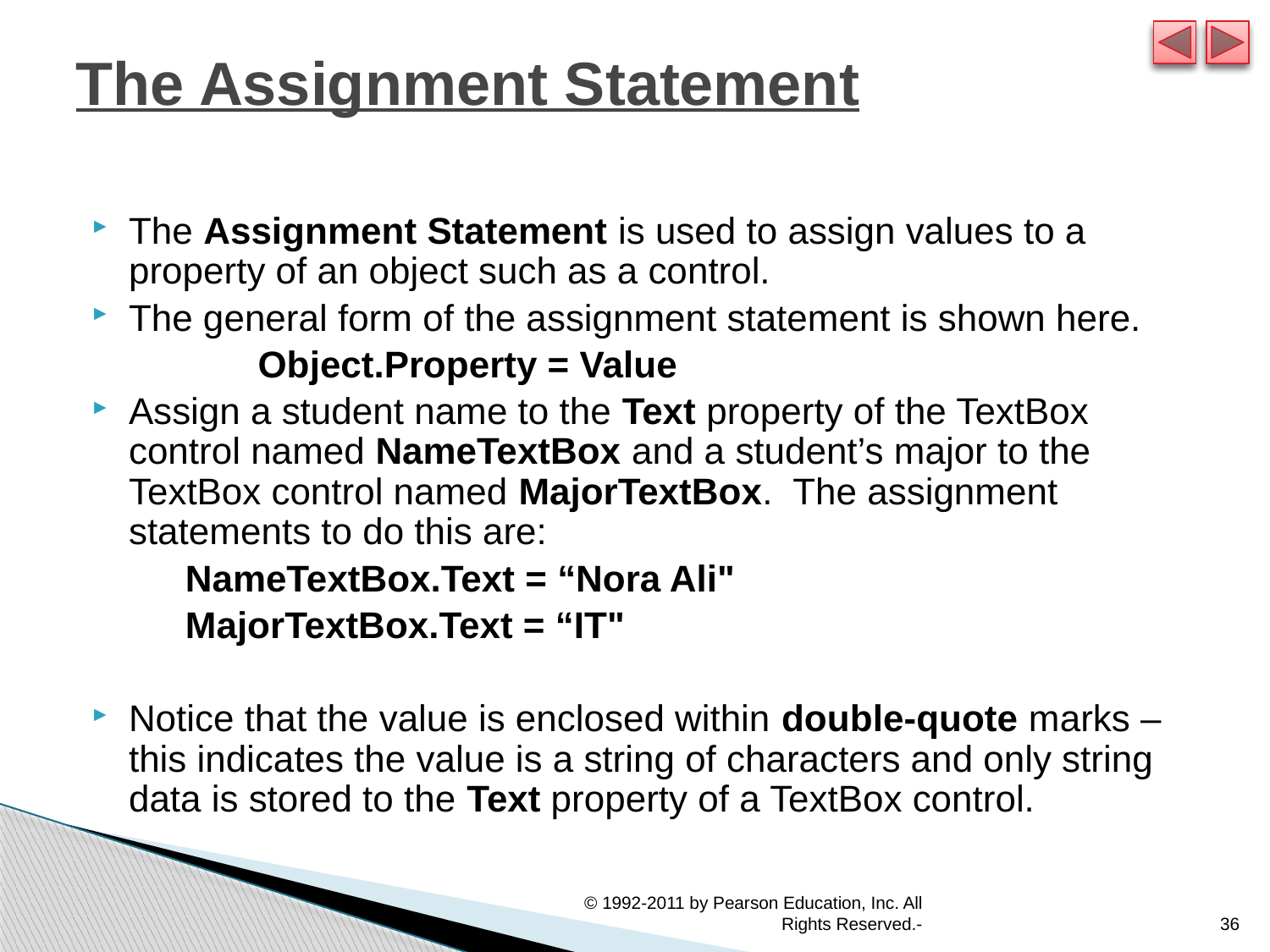

# The Assignment Statement
The Assignment Statement is used to assign values to a property of an object such as a control.
The general form of the assignment statement is shown here.
                Object.Property = Value
Assign a student name to the Text property of the TextBox control named NameTextBox and a student’s major to the TextBox control named MajorTextBox.  The assignment statements to do this are:
         NameTextBox.Text = “Nora Ali"
         MajorTextBox.Text = “IT"

Notice that the value is enclosed within double-quote marks – this indicates the value is a string of characters and only string data is stored to the Text property of a TextBox control.
© 1992-2011 by Pearson Education, Inc. All Rights Reserved.-
36